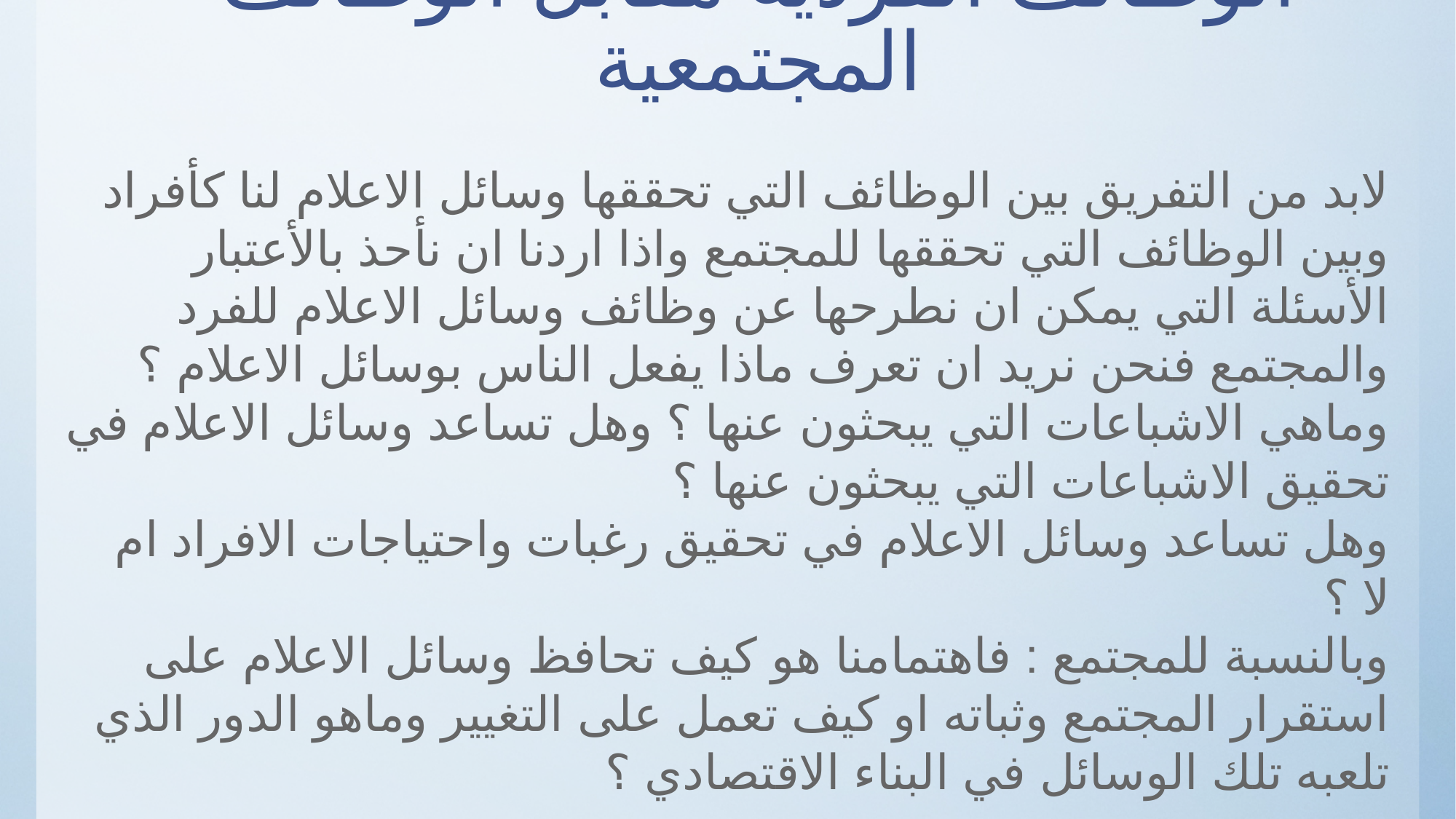

# الوظائف الفردية مقابل الوظائف المجتمعية
لابد من التفريق بين الوظائف التي تحققها وسائل الاعلام لنا كأفراد وبين الوظائف التي تحققها للمجتمع واذا اردنا ان نأحذ بالأعتبار الأسئلة التي يمكن ان نطرحها عن وظائف وسائل الاعلام للفرد والمجتمع فنحن نريد ان تعرف ماذا يفعل الناس بوسائل الاعلام ؟
وماهي الاشباعات التي يبحثون عنها ؟ وهل تساعد وسائل الاعلام في تحقيق الاشباعات التي يبحثون عنها ؟
وهل تساعد وسائل الاعلام في تحقيق رغبات واحتياجات الافراد ام لا ؟
وبالنسبة للمجتمع : فاهتمامنا هو كيف تحافظ وسائل الاعلام على استقرار المجتمع وثباته او كيف تعمل على التغيير وماهو الدور الذي تلعبه تلك الوسائل في البناء الاقتصادي ؟